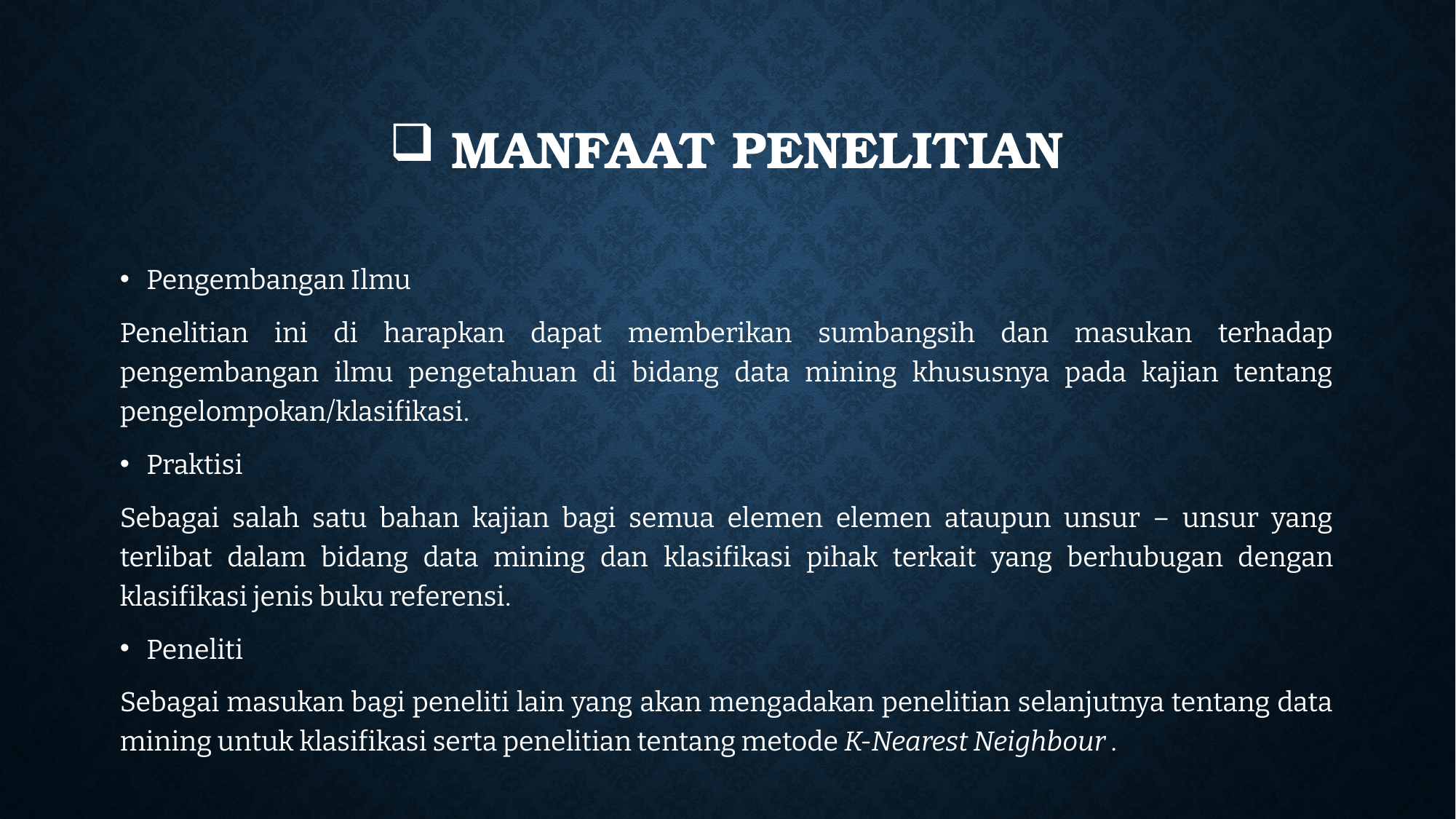

# MANFAAT PENELITIAN
Pengembangan Ilmu
Penelitian ini di harapkan dapat memberikan sumbangsih dan masukan terhadap pengembangan ilmu pengetahuan di bidang data mining khususnya pada kajian tentang pengelompokan/klasifikasi.
Praktisi
Sebagai salah satu bahan kajian bagi semua elemen elemen ataupun unsur – unsur yang terlibat dalam bidang data mining dan klasifikasi pihak terkait yang berhubugan dengan klasifikasi jenis buku referensi.
Peneliti
Sebagai masukan bagi peneliti lain yang akan mengadakan penelitian selanjutnya tentang data mining untuk klasifikasi serta penelitian tentang metode K-Nearest Neighbour .